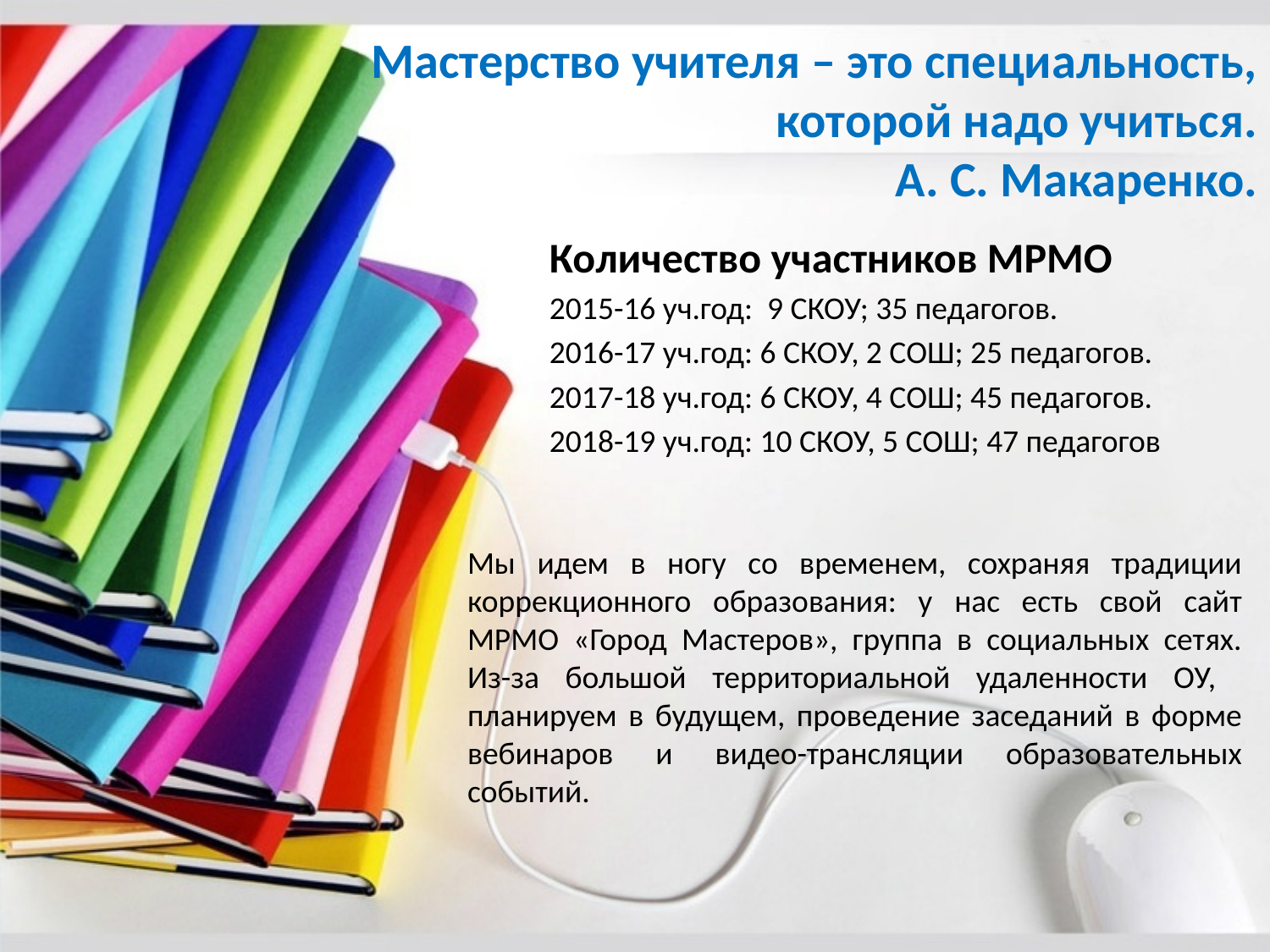

# Мастерство учителя – это специальность, которой надо учиться. А. С. Макаренко.
Количество участников МРМО
2015-16 уч.год:  9 СКОУ; 35 педагогов.
2016-17 уч.год: 6 СКОУ, 2 СОШ; 25 педагогов.
2017-18 уч.год: 6 СКОУ, 4 СОШ; 45 педагогов.
2018-19 уч.год: 10 СКОУ, 5 СОШ; 47 педагогов

Мы идем в ногу со временем, сохраняя традиции коррекционного образования: у нас есть свой сайт МРМО «Город Мастеров», группа в социальных сетях. Из-за большой территориальной удаленности ОУ,  планируем в будущем, проведение заседаний в форме вебинаров и видео-трансляции образовательных событий.